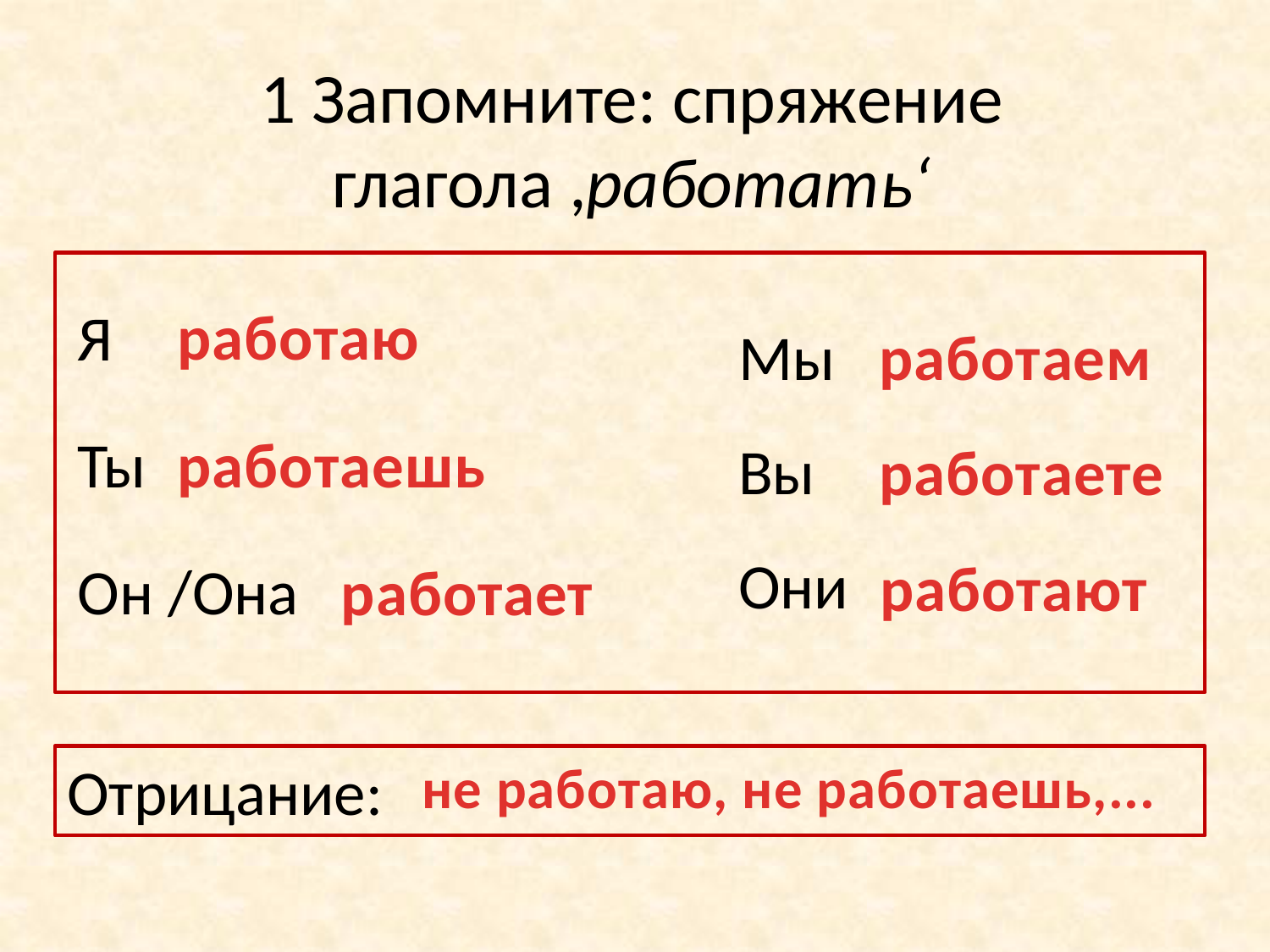

1 Запомните: спряжение глагола ,работать‘

Я
Ты
Он /Она
работаю
Мы
Вы
Они
работаем
работаешь
работаете
работают
работает

не работаю, не работаешь,...
Отрицание: